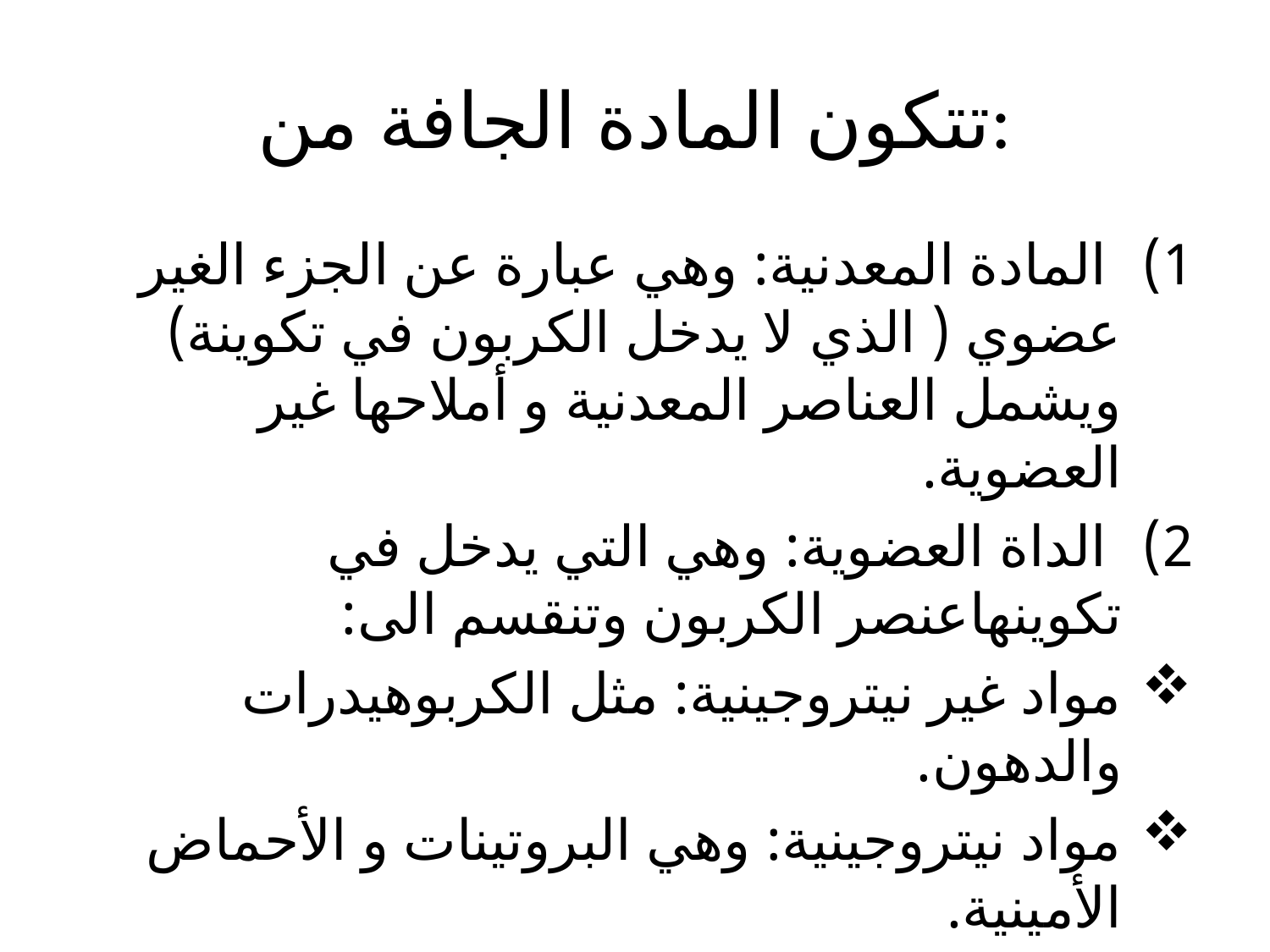

# تتكون المادة الجافة من:
 المادة المعدنية: وهي عبارة عن الجزء الغير عضوي ( الذي لا يدخل الكربون في تكوينة) ويشمل العناصر المعدنية و أملاحها غير العضوية.
 الداة العضوية: وهي التي يدخل في تكوينهاعنصر الكربون وتنقسم الى:
مواد غير نيتروجينية: مثل الكربوهيدرات والدهون.
مواد نيتروجينية: وهي البروتينات و الأحماض الأمينية.